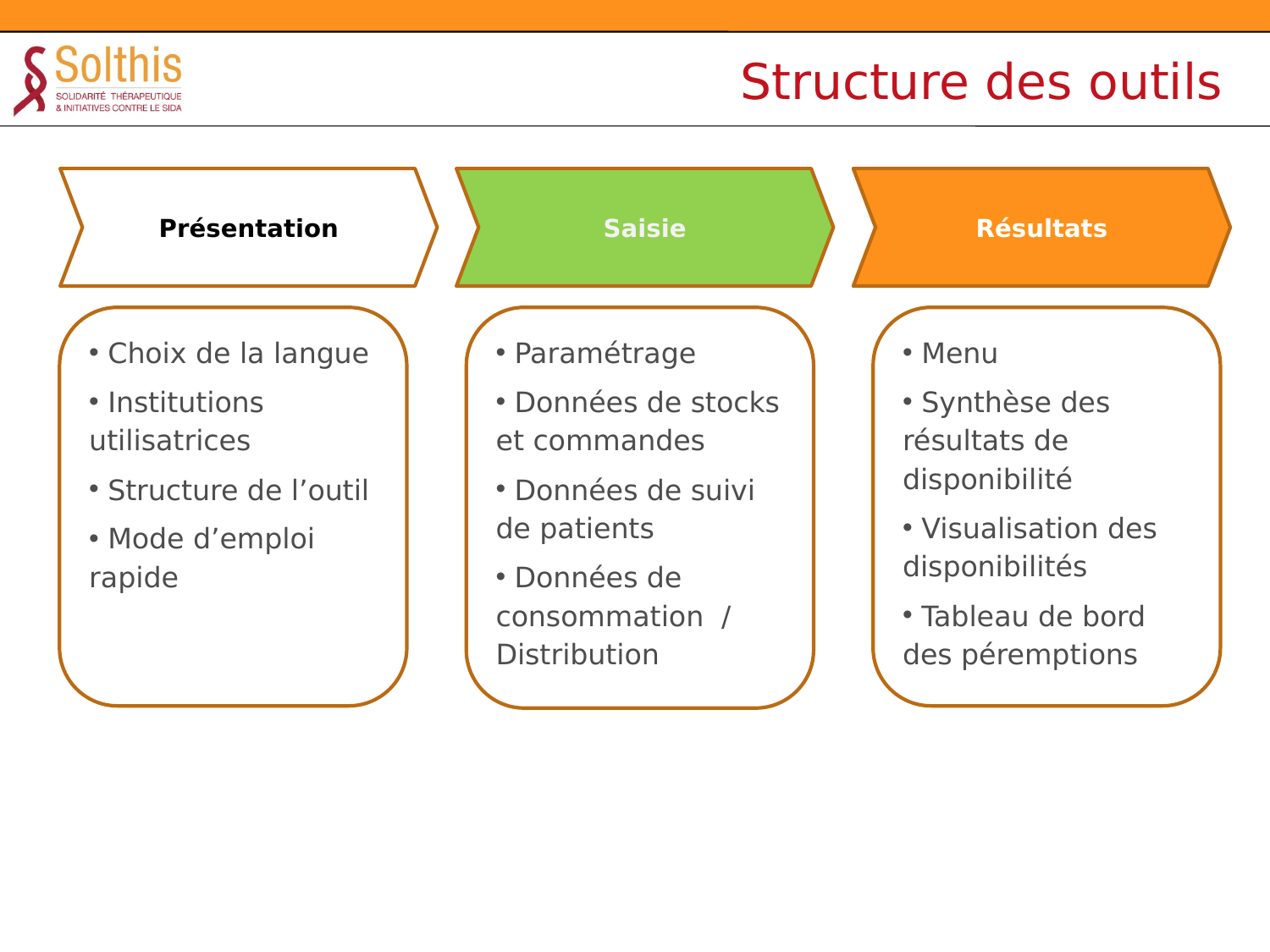

# Structure des outils
Présentation
Saisie
Résultats
 Choix de la langue
 Institutions utilisatrices
 Structure de l’outil
 Mode d’emploi rapide
 Paramétrage
 Données de stocks et commandes
 Données de suivi de patients
 Données de consommation  / Distribution

 Menu
 Synthèse des résultats de disponibilité
 Visualisation des disponibilités
 Tableau de bord des péremptions